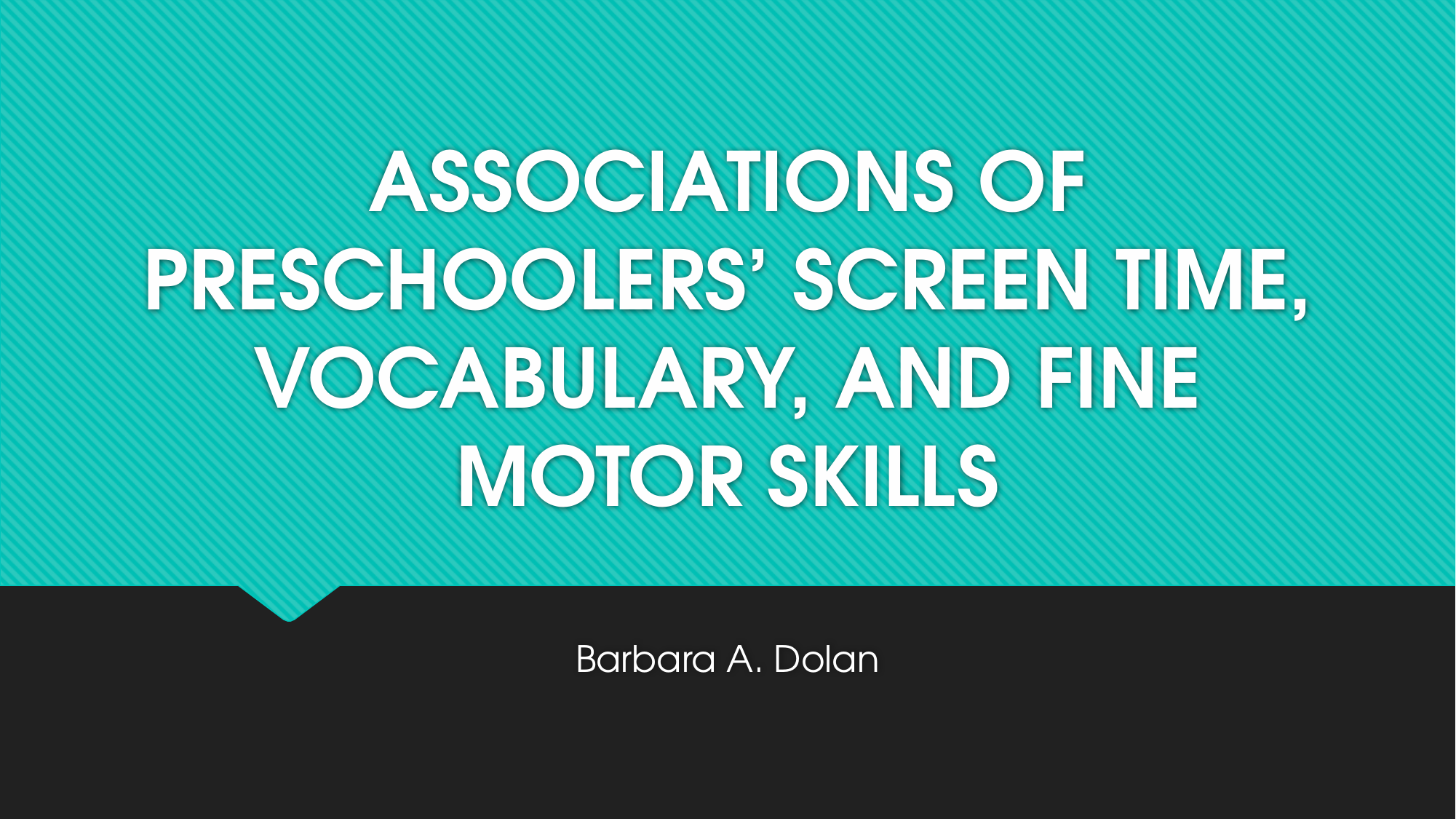

# ASSOCIATIONS OF PRESCHOOLERS’ SCREEN TIME, VOCABULARY, AND FINE MOTOR SKILLS
Barbara A. Dolan